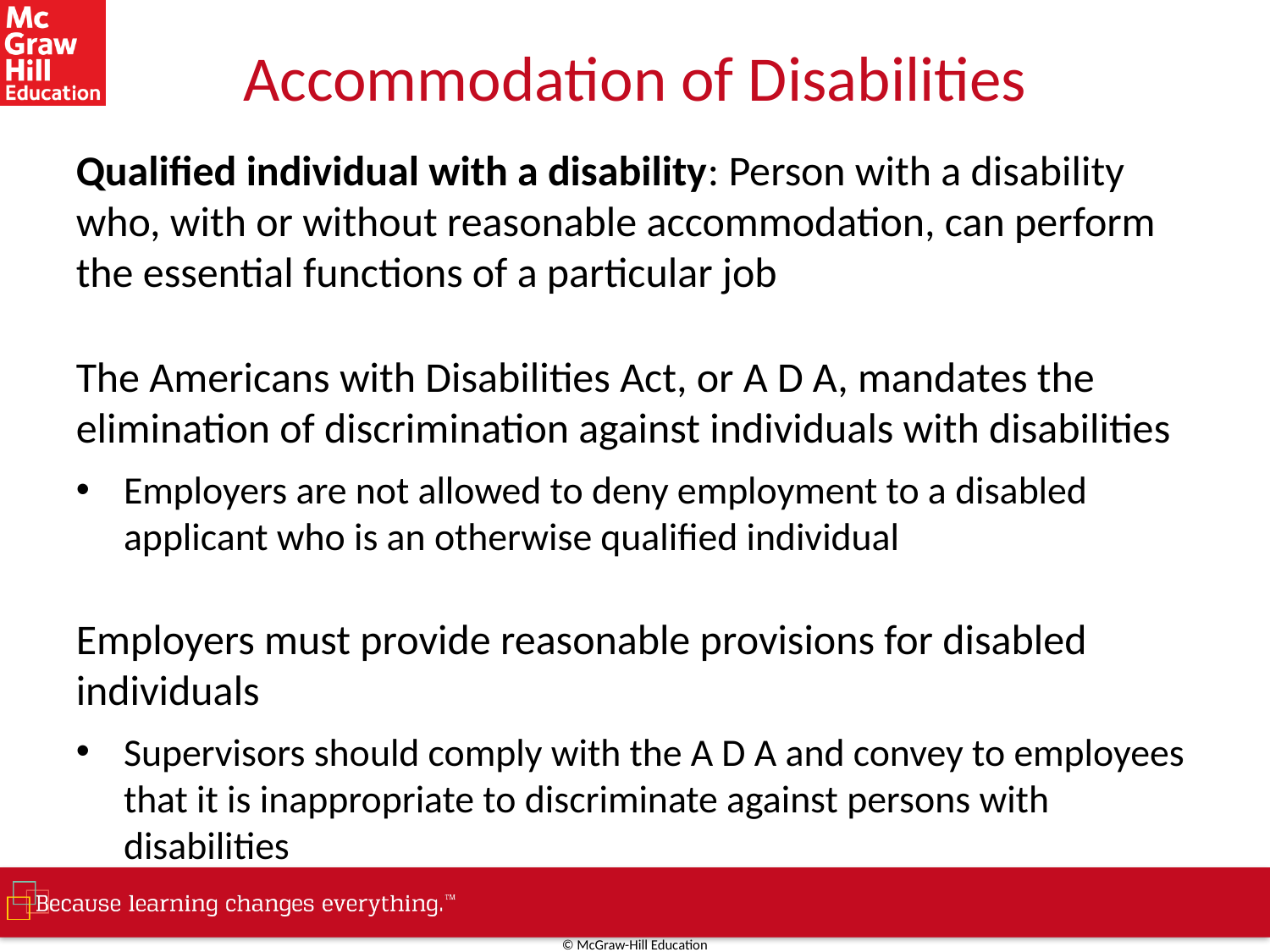

# Accommodation of Disabilities
Qualified individual with a disability: Person with a disability who, with or without reasonable accommodation, can perform the essential functions of a particular job

The Americans with Disabilities Act, or A D A, mandates the elimination of discrimination against individuals with disabilities
Employers are not allowed to deny employment to a disabled applicant who is an otherwise qualified individual

Employers must provide reasonable provisions for disabled individuals
Supervisors should comply with the A D A and convey to employees that it is inappropriate to discriminate against persons with disabilities